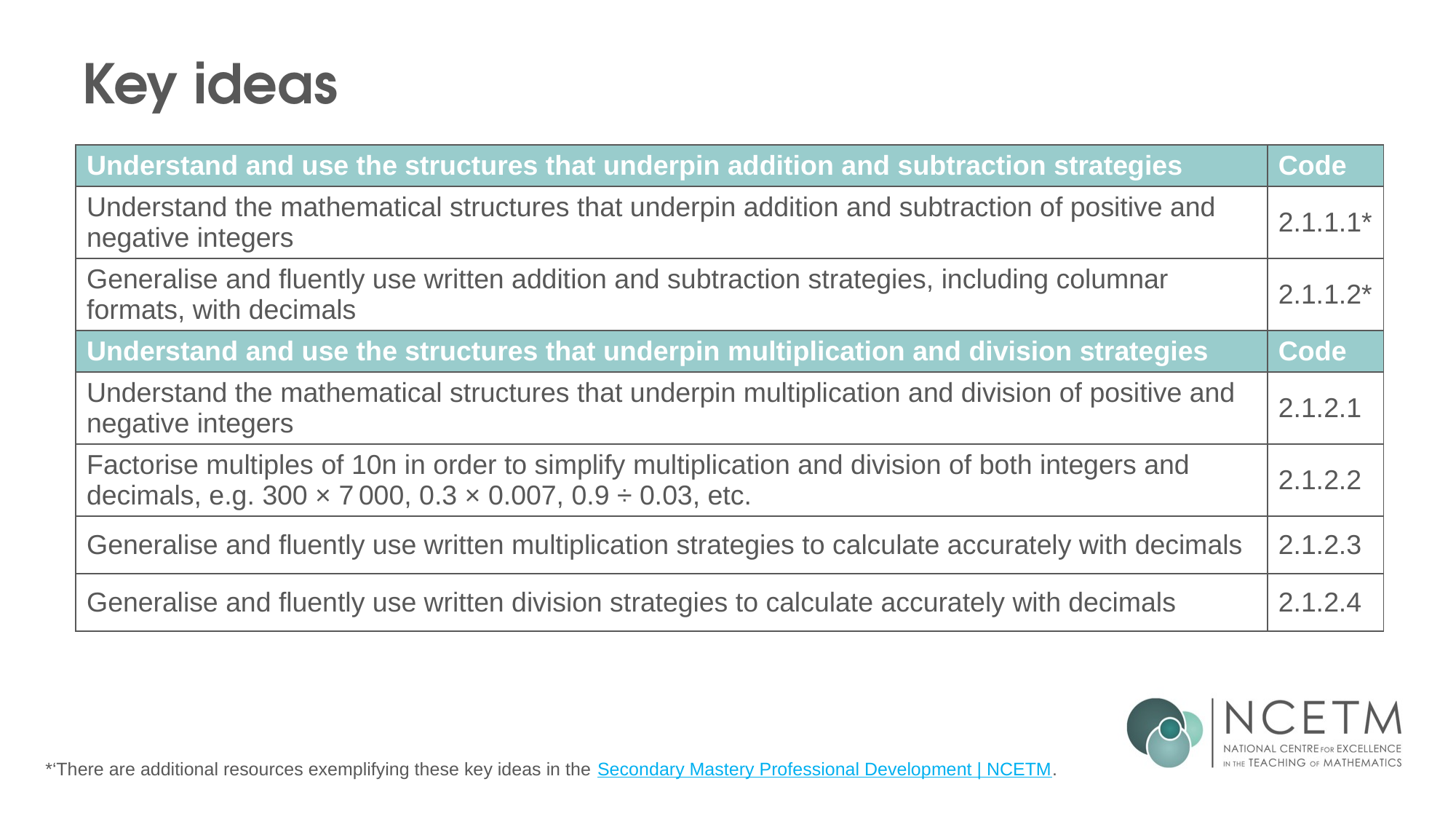

# Key ideas
| Understand and use the structures that underpin addition and subtraction strategies | Code |
| --- | --- |
| Understand the mathematical structures that underpin addition and subtraction of positive and negative integers | 2.1.1.1\* |
| Generalise and fluently use written addition and subtraction strategies, including columnar formats, with decimals | 2.1.1.2\* |
| Understand and use the structures that underpin multiplication and division strategies | Code |
| Understand the mathematical structures that underpin multiplication and division of positive and negative integers | 2.1.2.1 |
| Factorise multiples of 10n in order to simplify multiplication and division of both integers and decimals, e.g. 300 × 7 000, 0.3 × 0.007, 0.9 ÷ 0.03, etc. | 2.1.2.2 |
| Generalise and fluently use written multiplication strategies to calculate accurately with decimals | 2.1.2.3 |
| Generalise and fluently use written division strategies to calculate accurately with decimals | 2.1.2.4 |
*‘There are additional resources exemplifying these key ideas in the Secondary Mastery Professional Development | NCETM.